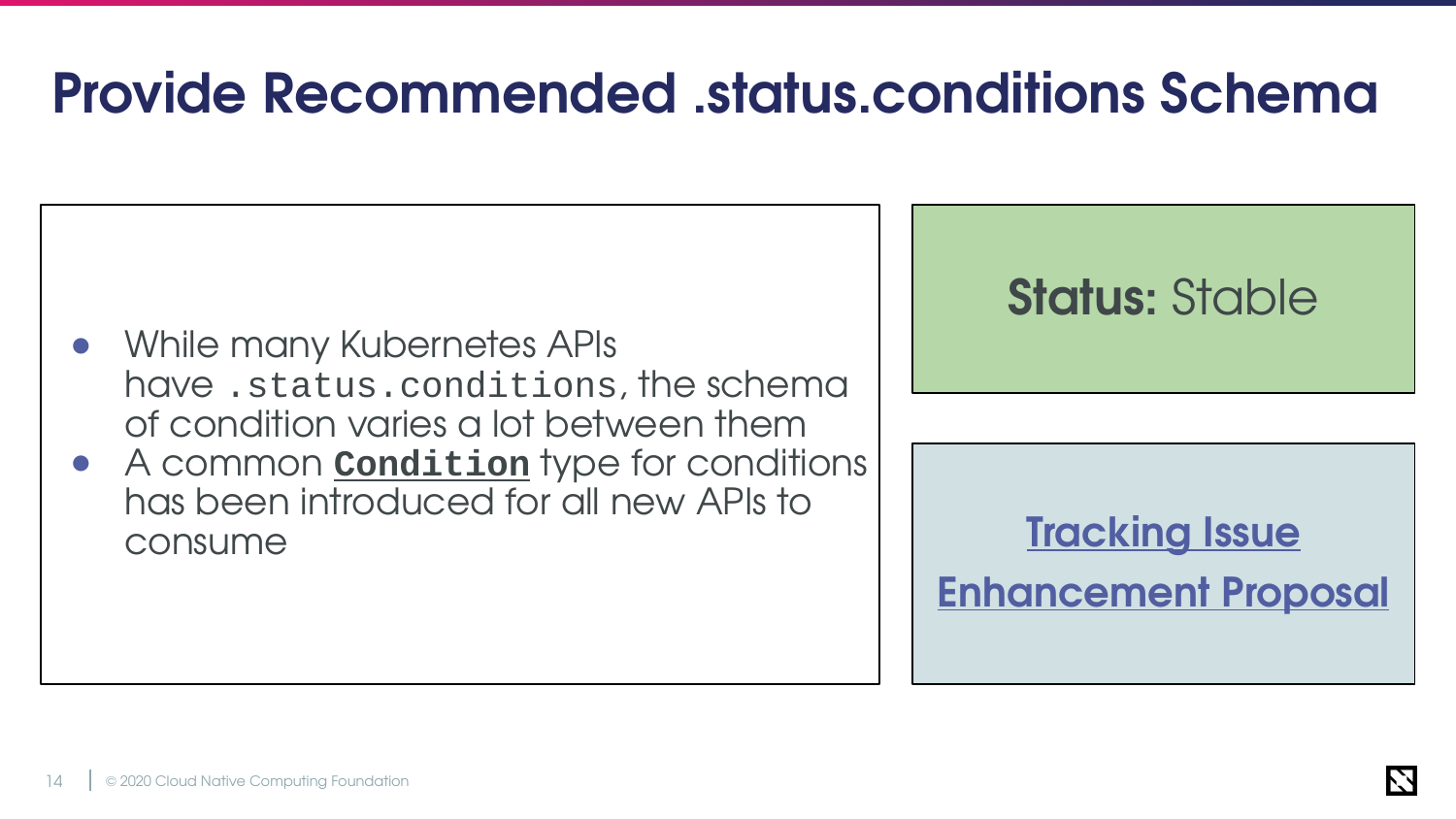

# Provide Recommended .status.conditions Schema
While many Kubernetes APIs have .status.conditions, the schema of condition varies a lot between them
A common Condition type for conditions has been introduced for all new APIs to consume
Status: Stable
Tracking Issue
Enhancement Proposal